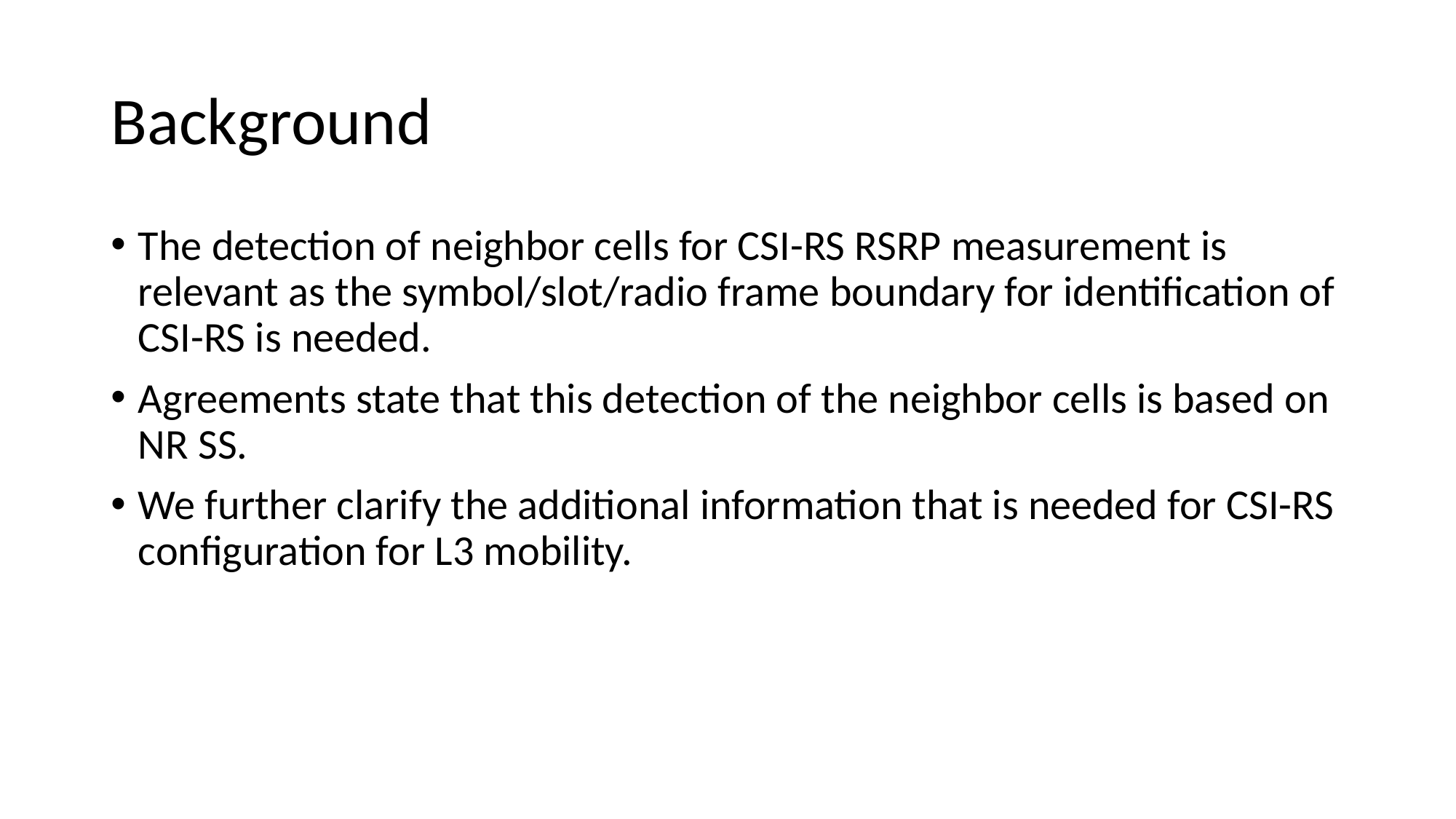

# Background
The detection of neighbor cells for CSI-RS RSRP measurement is relevant as the symbol/slot/radio frame boundary for identification of CSI-RS is needed.
Agreements state that this detection of the neighbor cells is based on NR SS.
We further clarify the additional information that is needed for CSI-RS configuration for L3 mobility.